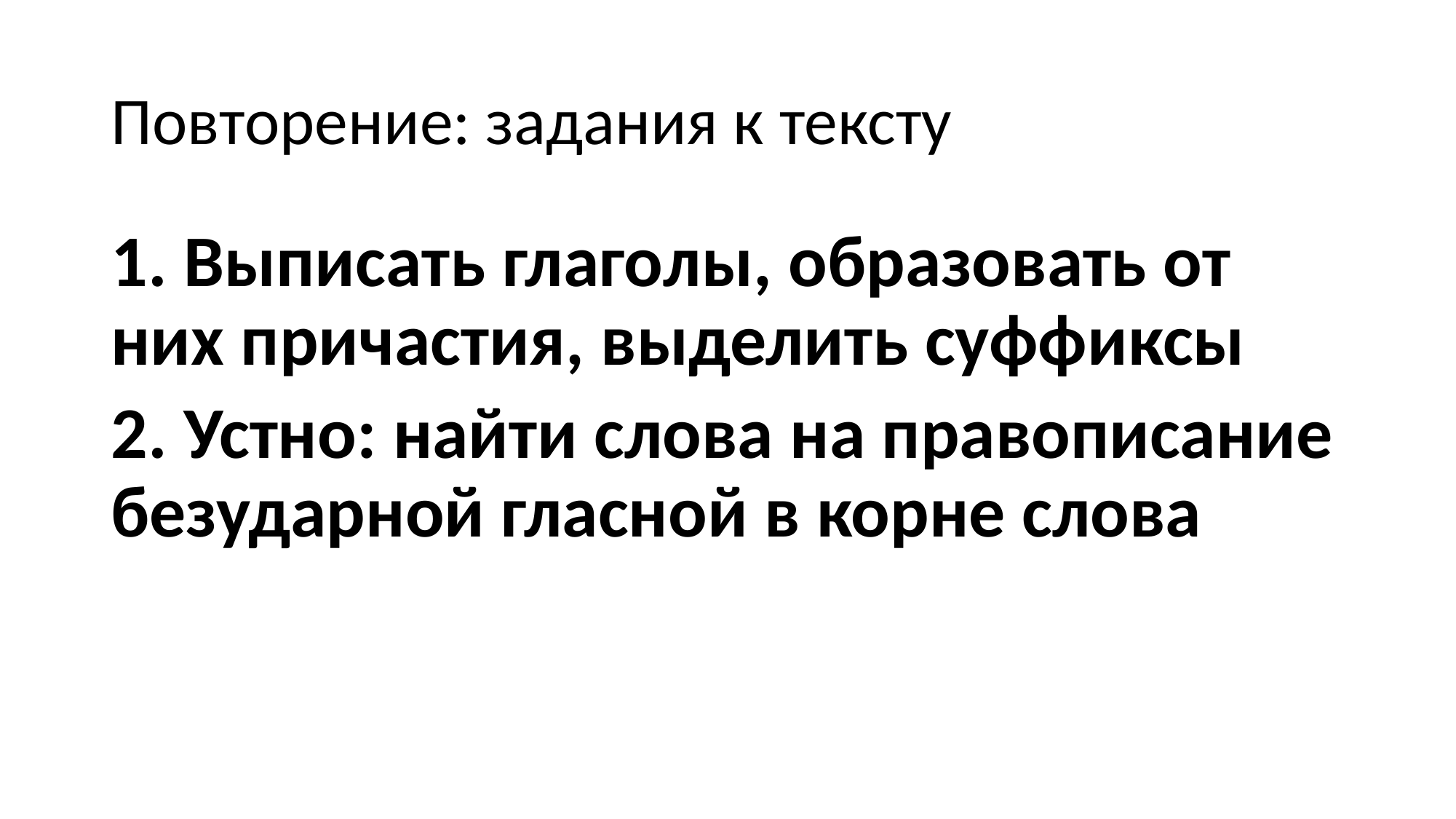

# Повторение: задания к тексту
1. Выписать глаголы, образовать от них причастия, выделить суффиксы
2. Устно: найти слова на правописание безударной гласной в корне слова